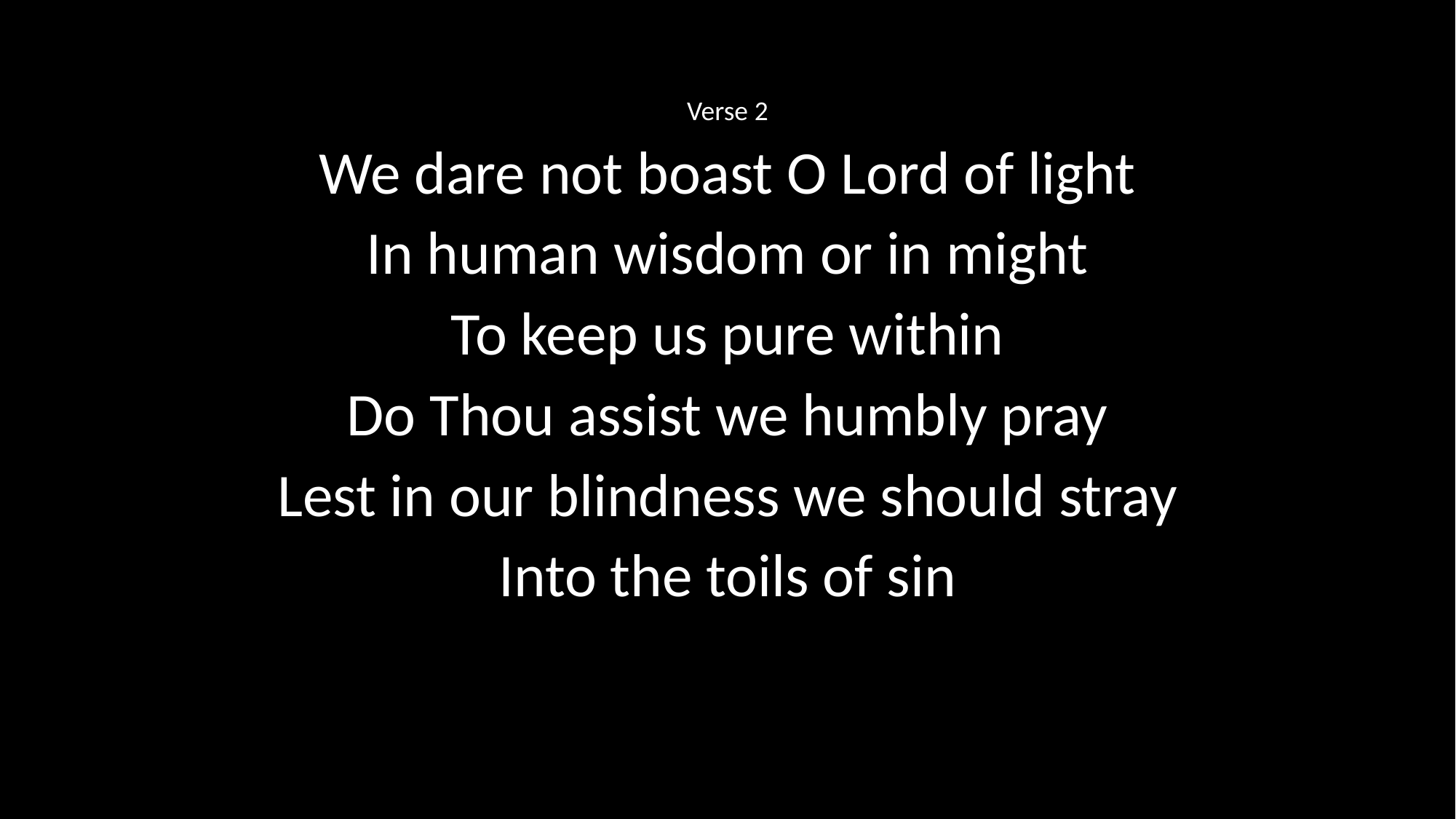

Verse 2
We dare not boast O Lord of light
In human wisdom or in might
To keep us pure within
Do Thou assist we humbly pray
Lest in our blindness we should stray
Into the toils of sin